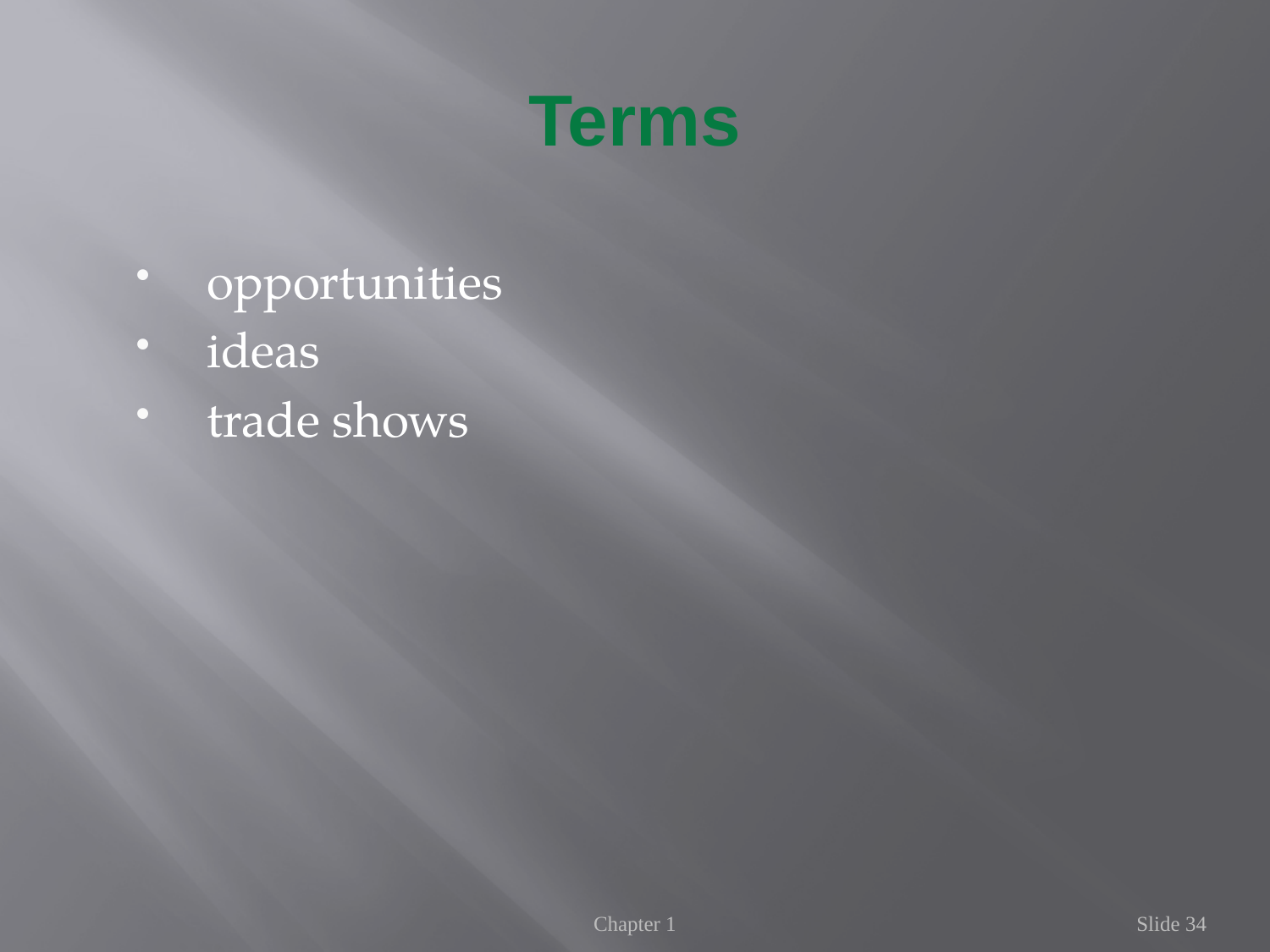

# Terms
 opportunities
 ideas
 trade shows
Chapter 1
Slide 34